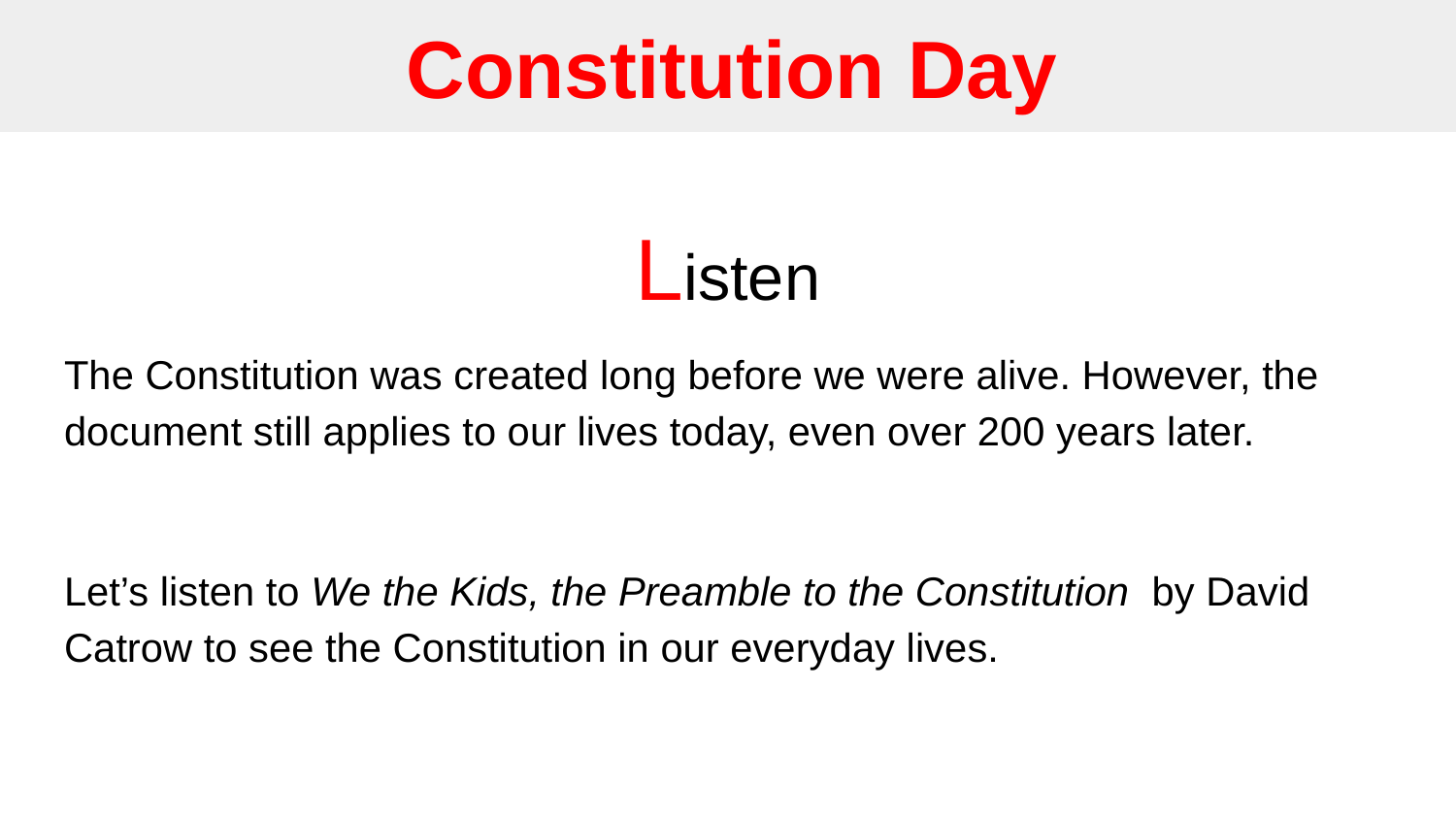

# Constitution Day
Listen
The Constitution was created long before we were alive. However, the document still applies to our lives today, even over 200 years later.

Let’s listen to We the Kids, the Preamble to the Constitution  by David Catrow to see the Constitution in our everyday lives.